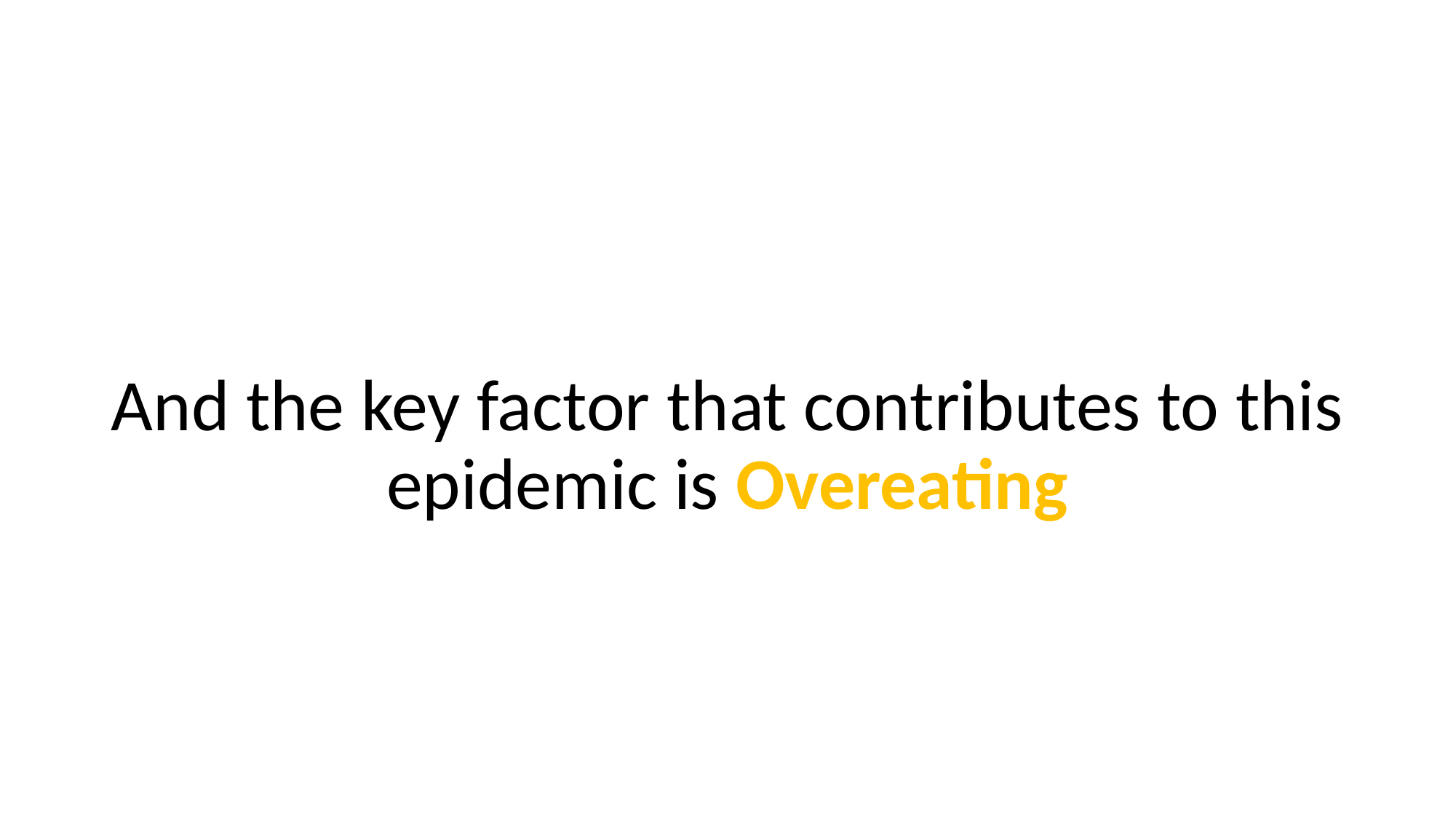

And the key factor that contributes to this epidemic is Overeating